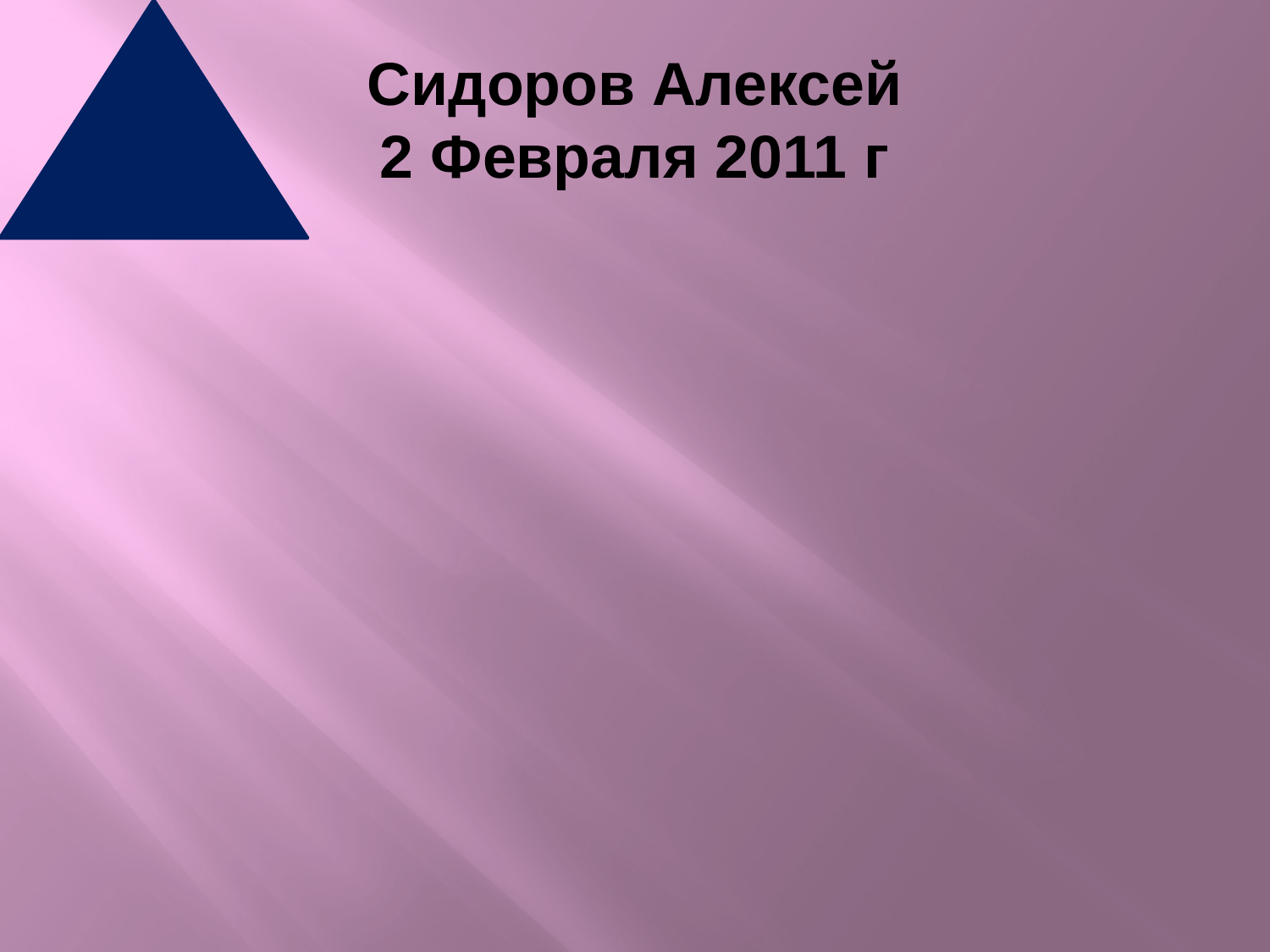

# Сидоров Алексей 2 Февраля 2011 г